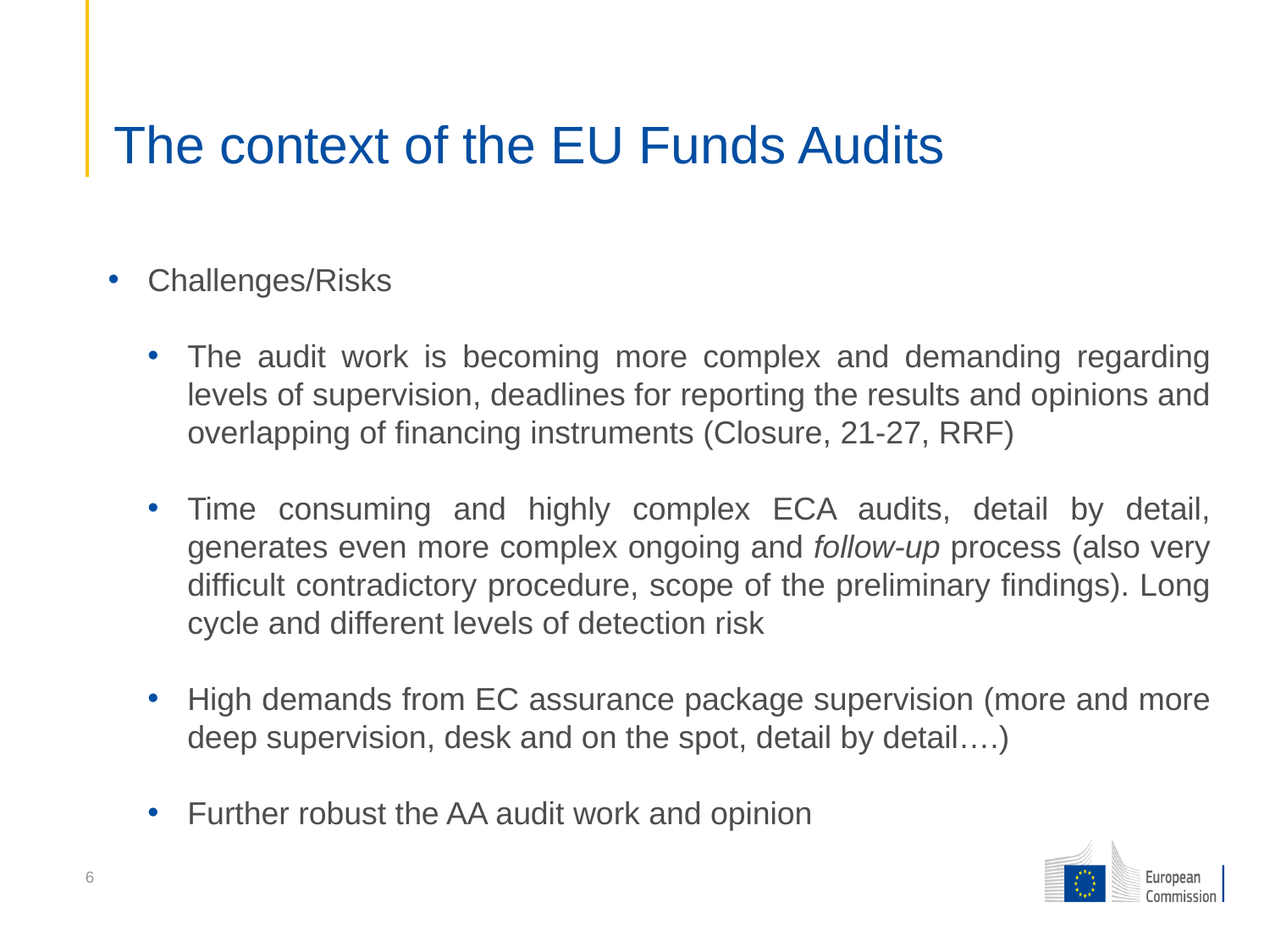

# The context of the EU Funds Audits
Challenges/Risks

The audit work is becoming more complex and demanding regarding levels of supervision, deadlines for reporting the results and opinions and overlapping of financing instruments (Closure, 21-27, RRF)

Time consuming and highly complex ECA audits, detail by detail, generates even more complex ongoing and follow-up process (also very difficult contradictory procedure, scope of the preliminary findings). Long cycle and different levels of detection risk

High demands from EC assurance package supervision (more and more deep supervision, desk and on the spot, detail by detail….)

Further robust the AA audit work and opinion
6